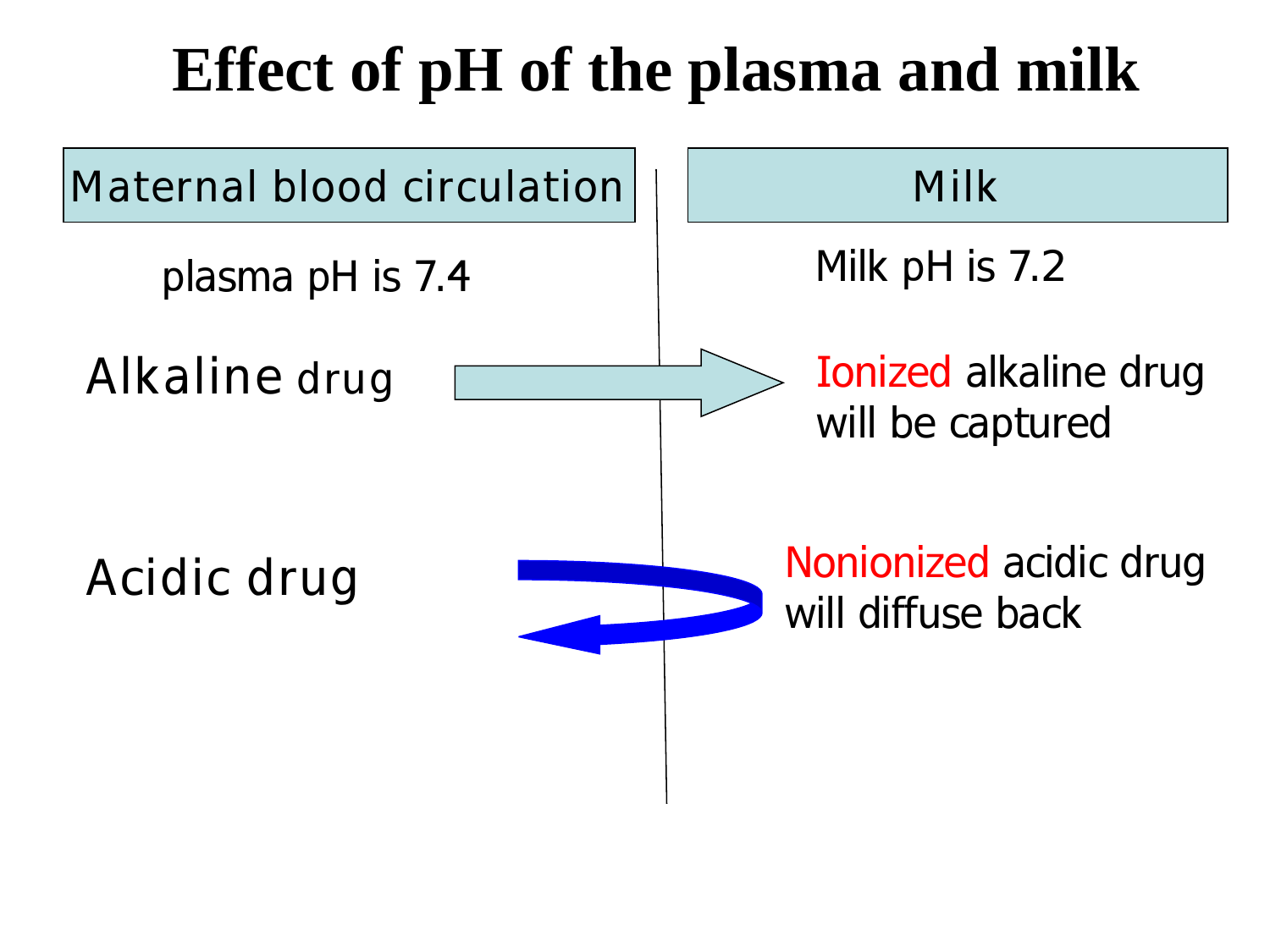

Effect of pH of the plasma and milk
Maternal blood circulation
Milk

Milk pH is 7.2
plasma pH is 7.4
Alkaline drug
Ionized alkaline drug will be captured

Nonionized acidic drug will diffuse back
Acidic drug